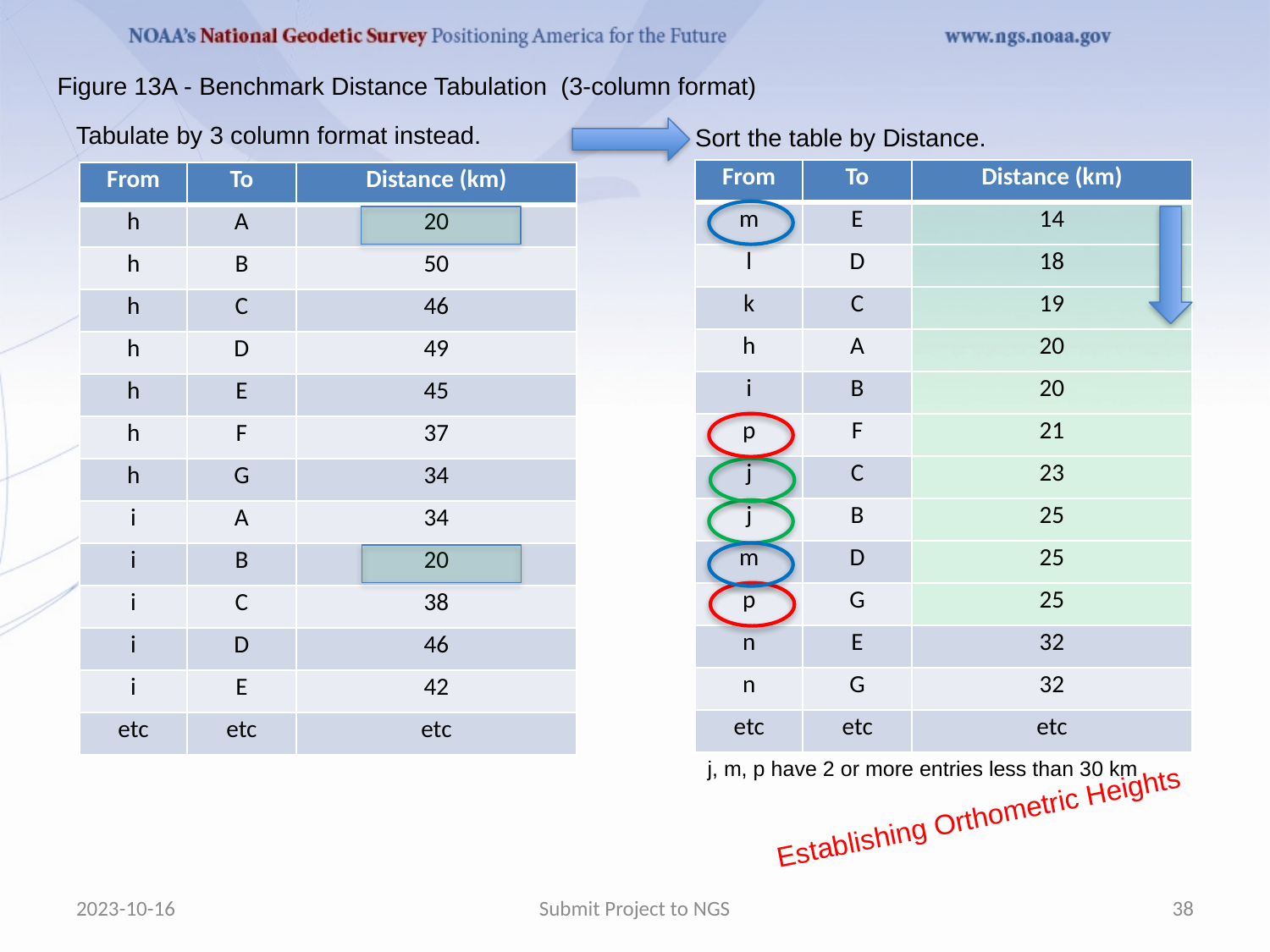

Figure 13A - Benchmark Distance Tabulation  (3-column format)
Tabulate by 3 column format instead.
Sort the table by Distance.

| From | To | Distance (km) |
| --- | --- | --- |
| m | E | 14 |
| l | D | 18 |
| k | C | 19 |
| h | A | 20 |
| i | B | 20 |
| p | F | 21 |
| j | C | 23 |
| j | B | 25 |
| m | D | 25 |
| p | G | 25 |
| n | E | 32 |
| n | G | 32 |
| etc | etc | etc |
| From | To | Distance (km) |
| --- | --- | --- |
| h | A | 20 |
| h | B | 50 |
| h | C | 46 |
| h | D | 49 |
| h | E | 45 |
| h | F | 37 |
| h | G | 34 |
| i | A | 34 |
| i | B | 20 |
| i | C | 38 |
| i | D | 46 |
| i | E | 42 |
| etc | etc | etc |

j, m, p have 2 or more entries less than 30 km
Establishing Orthometric Heights
2023-10-16
Submit Project to NGS
38